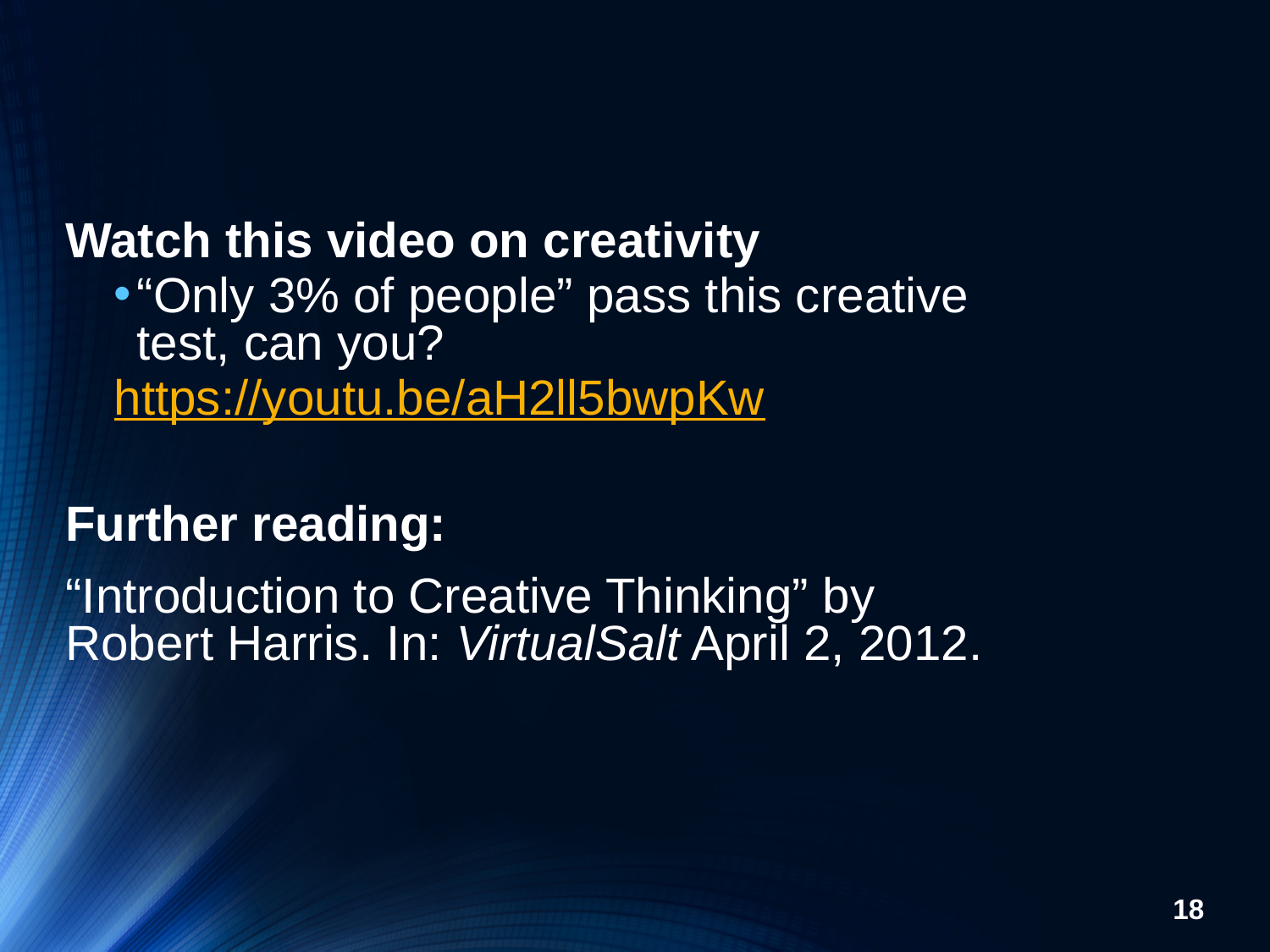

Watch this video on creativity
“Only 3% of people” pass this creative test, can you?
https://youtu.be/aH2ll5bwpKw

Further reading:
“Introduction to Creative Thinking” by Robert Harris. In: VirtualSalt April 2, 2012.

18